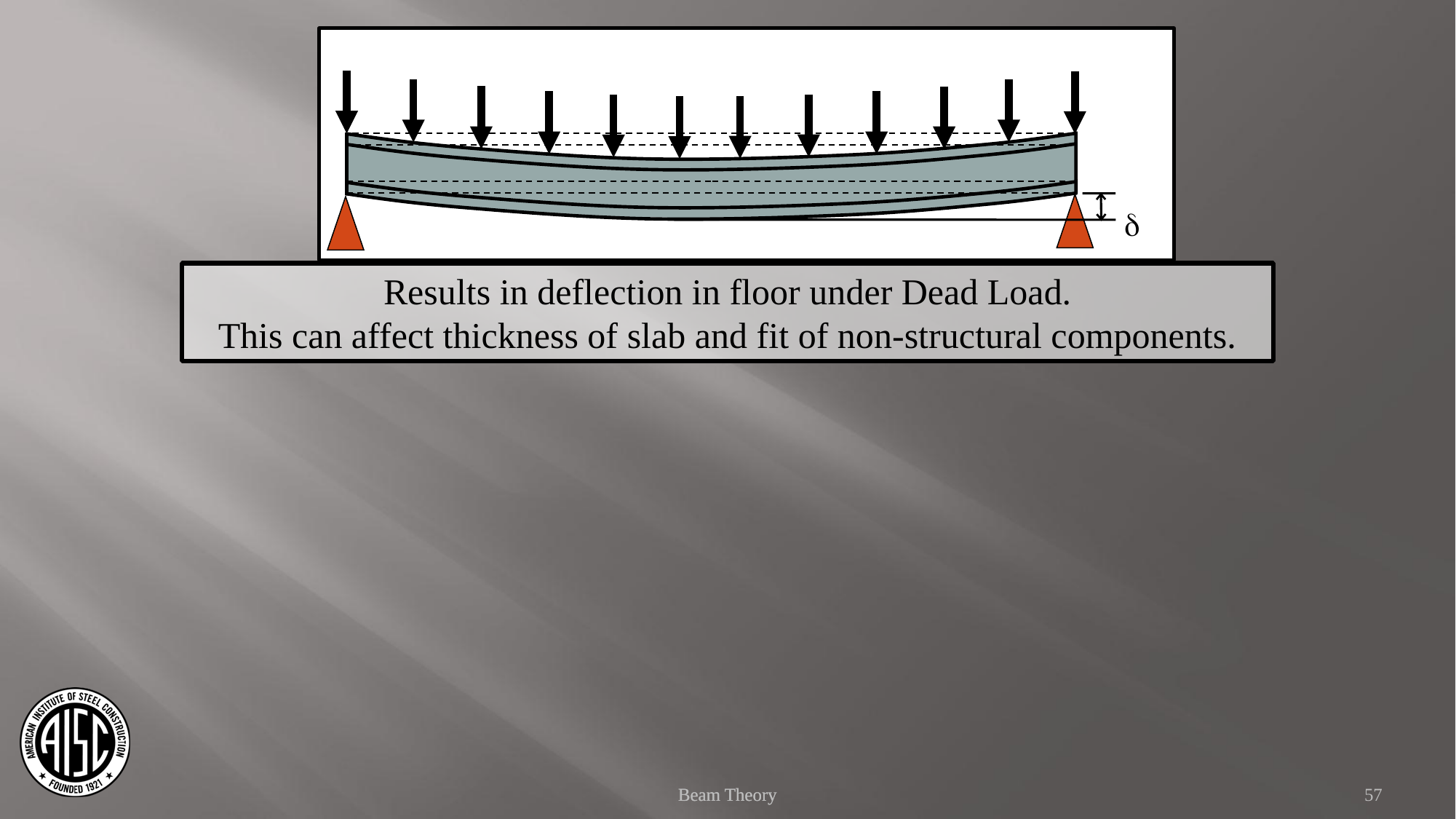

δ

Results in deflection in floor under Dead Load.
This can affect thickness of slab and fit of non-structural components.

Beam Theory
Beam Theory
57